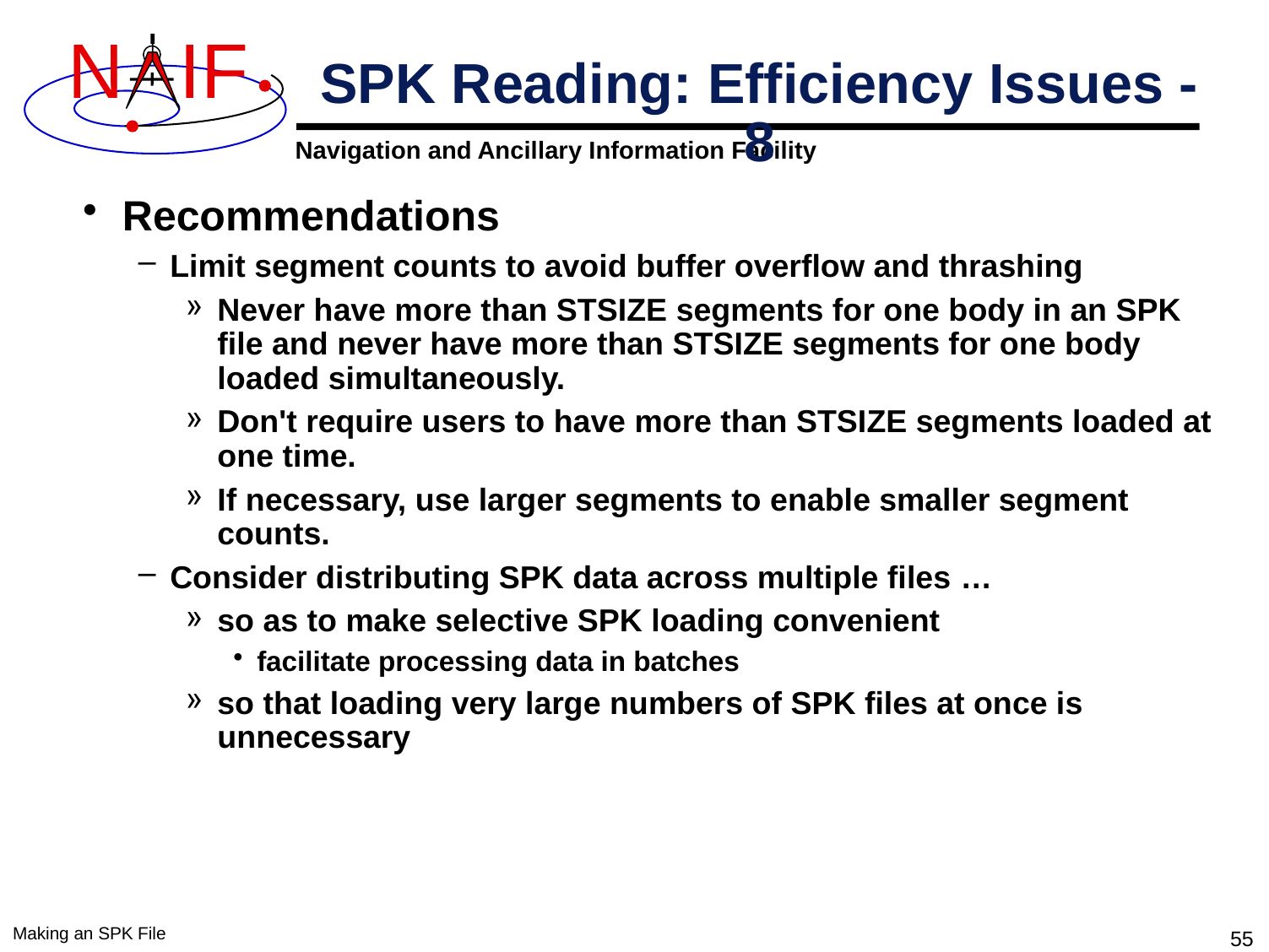

# SPK Reading: Efficiency Issues - 8
Recommendations
Limit segment counts to avoid buffer overflow and thrashing
Never have more than STSIZE segments for one body in an SPK file and never have more than STSIZE segments for one body loaded simultaneously.
Don't require users to have more than STSIZE segments loaded at one time.
If necessary, use larger segments to enable smaller segment counts.
Consider distributing SPK data across multiple files …
so as to make selective SPK loading convenient
facilitate processing data in batches
so that loading very large numbers of SPK files at once is unnecessary
Making an SPK File
55